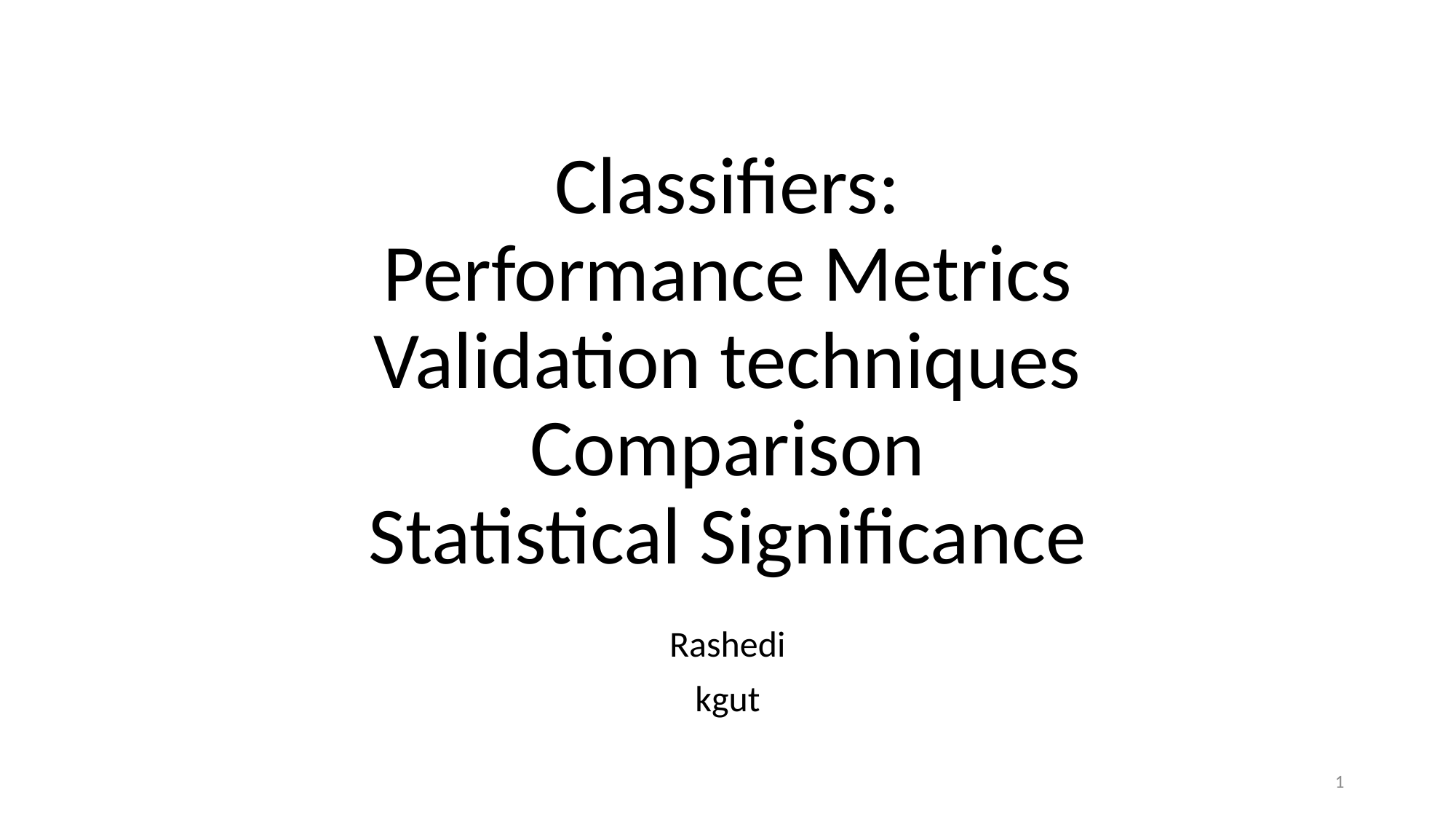

# Classifiers: Performance Metrics Validation techniques Comparison Statistical Significance

Rashedi
kgut
1